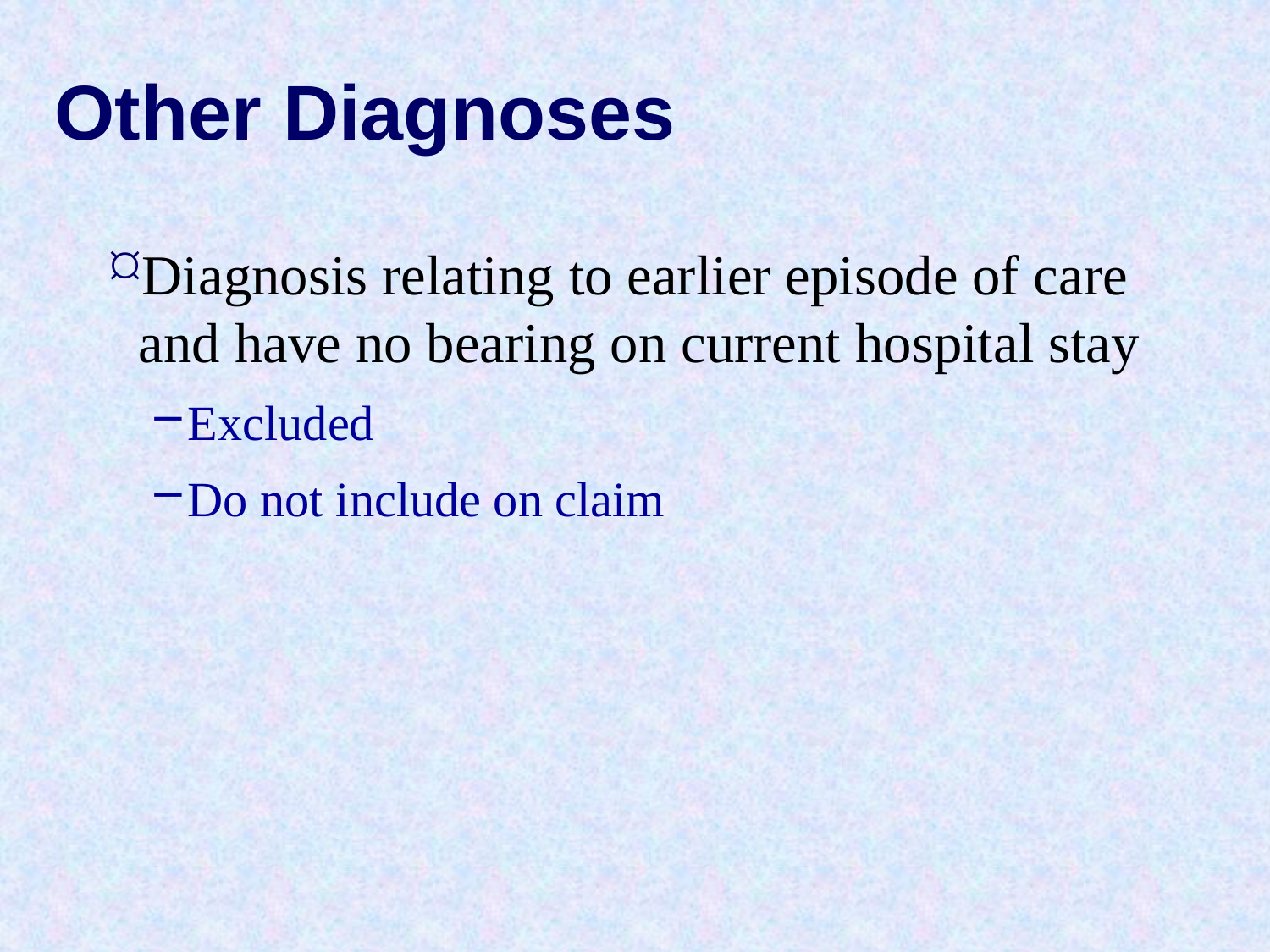

# Other Diagnoses
Diagnosis relating to earlier episode of care and have no bearing on current hospital stay
Excluded
Do not include on claim